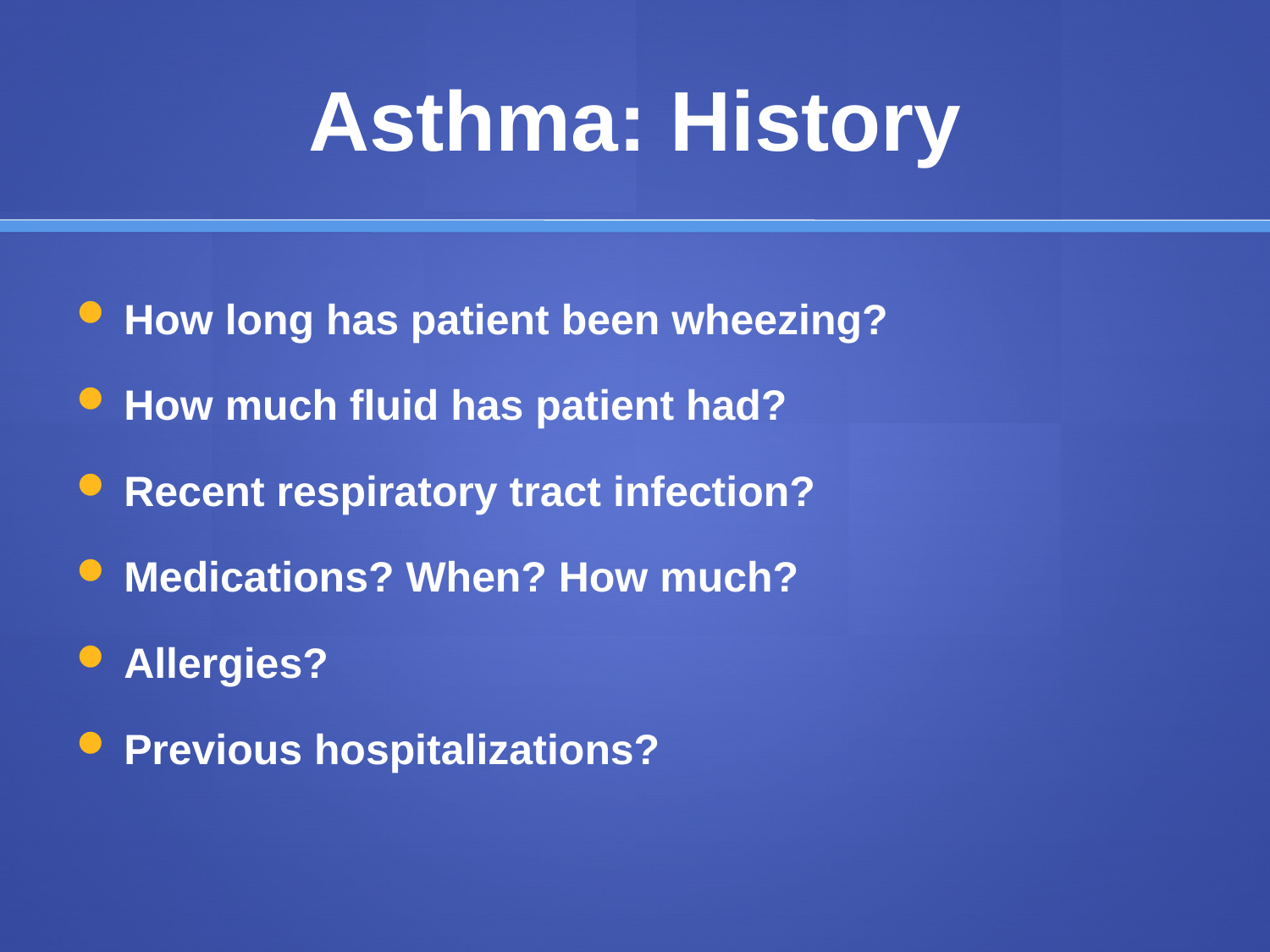

# Asthma: History
How long has patient been wheezing?
How much fluid has patient had?
Recent respiratory tract infection?
Medications? When? How much?
Allergies?
Previous hospitalizations?